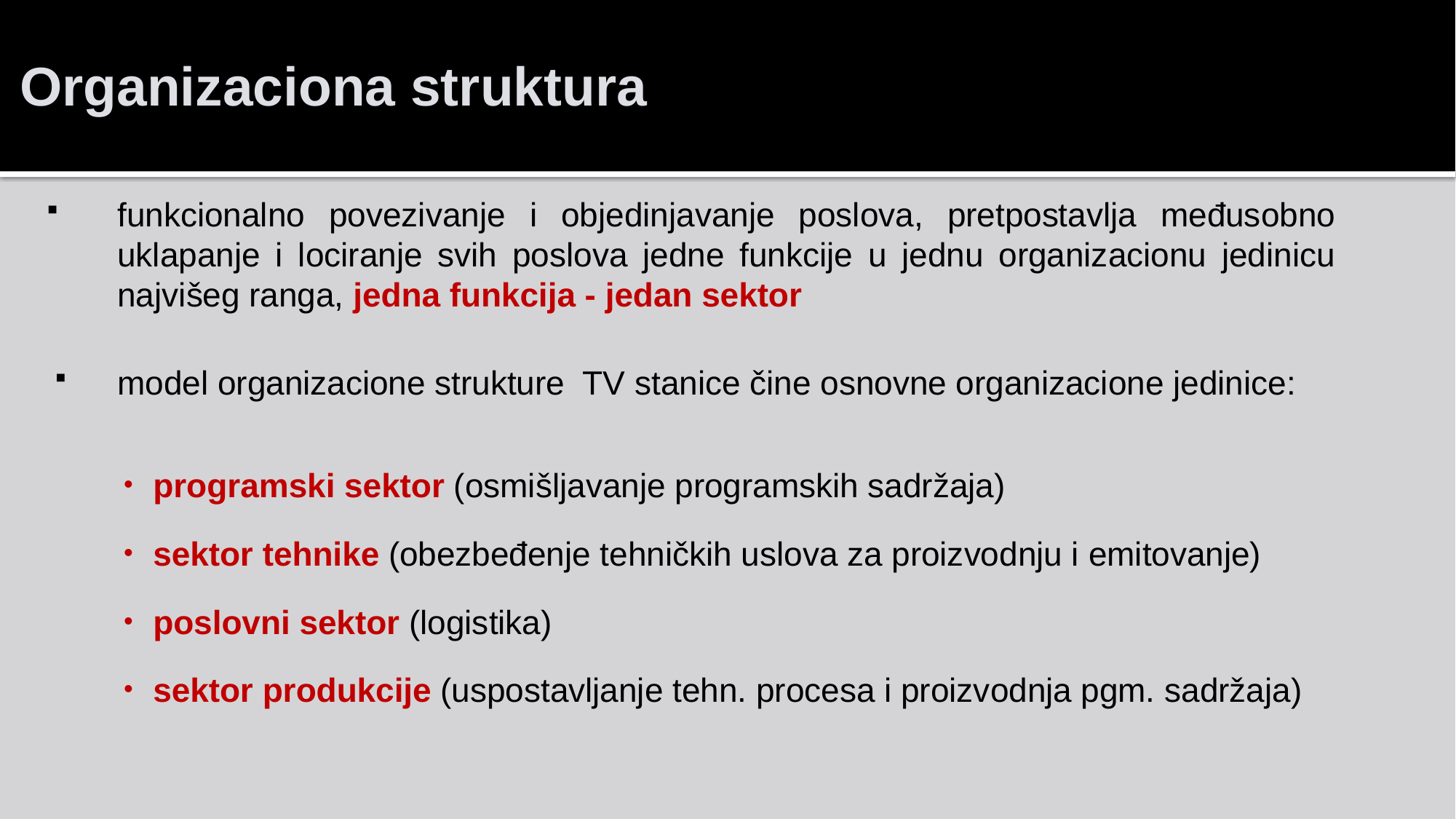

# Organizaciona struktura
funkcionalno povezivanje i objedinjavanje poslova, pretpostavlja međusobno uklapanje i lociranje svih poslova jedne funkcije u jednu organizacionu jedinicu najvišeg ranga, jedna funkcija - jedan sektor

model organizacione strukture  TV stanice čine osnovne organizacione jedinice:

programski sektor (osmišljavanje programskih sadržaja)
sektor tehnike (obezbeđenje tehničkih uslova za proizvodnju i emitovanje)
poslovni sektor (logistika)
sektor produkcije (uspostavljanje tehn. procesa i proizvodnja pgm. sadržaja)